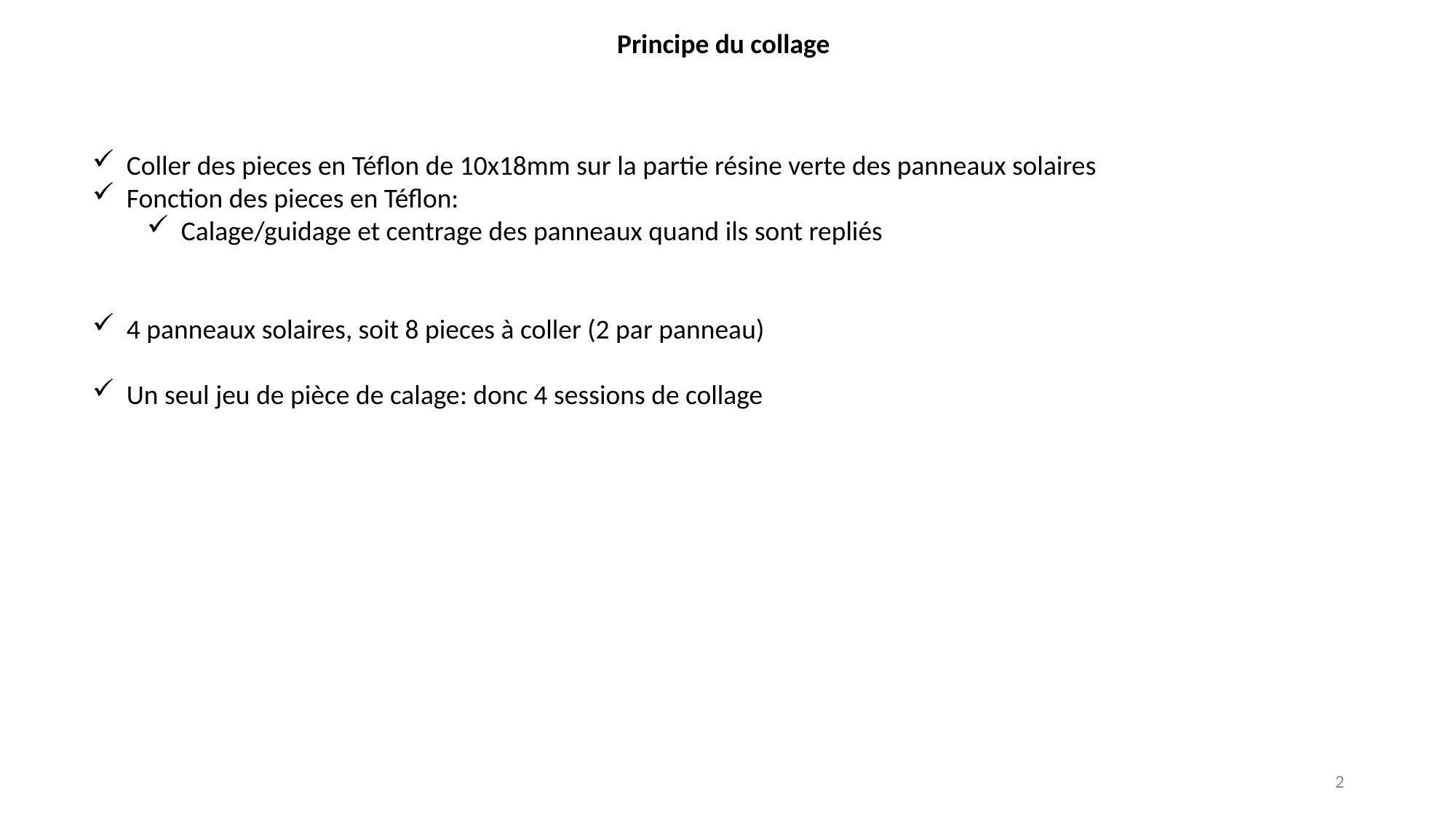

Principe du collage
Coller des pieces en Téflon de 10x18mm sur la partie résine verte des panneaux solaires
Fonction des pieces en Téflon:
Calage/guidage et centrage des panneaux quand ils sont repliés

4 panneaux solaires, soit 8 pieces à coller (2 par panneau)

Un seul jeu de pièce de calage: donc 4 sessions de collage
2